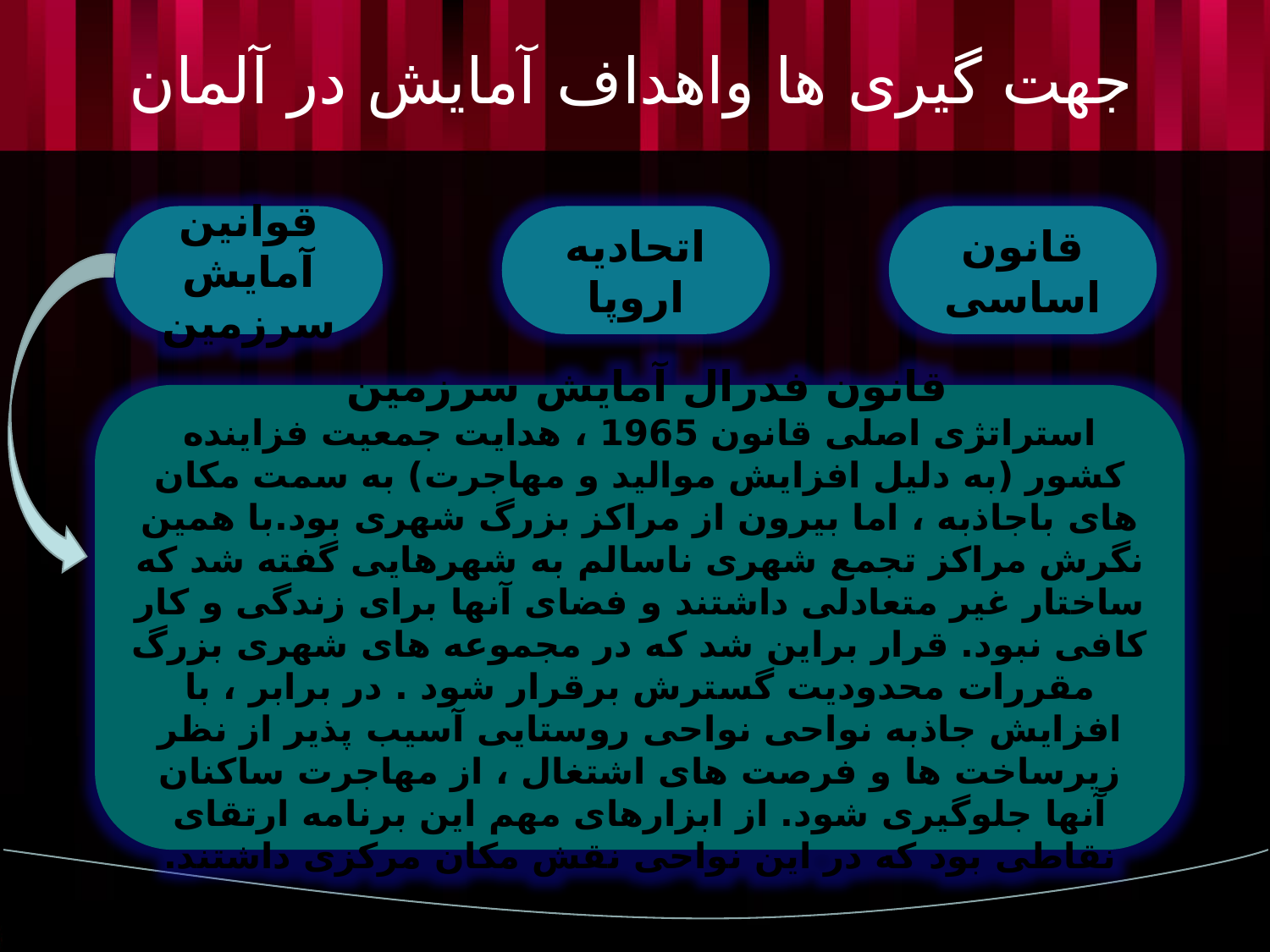

# جهت گیری ها واهداف آمایش در آلمان
قوانین آمایش سرزمین
قانون اساسی
اتحادیه اروپا

قانون فدرال آمایش سرزمین
استراتژی اصلی قانون 1965 ، هدایت جمعیت فزاینده کشور (به دلیل افزایش موالید و مهاجرت) به سمت مکان های باجاذبه ، اما بیرون از مراکز بزرگ شهری بود.با همین نگرش مراکز تجمع شهری ناسالم به شهرهایی گفته شد که ساختار غیر متعادلی داشتند و فضای آنها برای زندگی و کار کافی نبود. قرار براین شد که در مجموعه های شهری بزرگ مقررات محدودیت گسترش برقرار شود . در برابر ، با افزایش جاذبه نواحی نواحی روستایی آسیب پذیر از نظر زیرساخت ها و فرصت های اشتغال ، از مهاجرت ساکنان آنها جلوگیری شود. از ابزارهای مهم این برنامه ارتقای نقاطی بود که در این نواحی نقش مکان مرکزی داشتند.